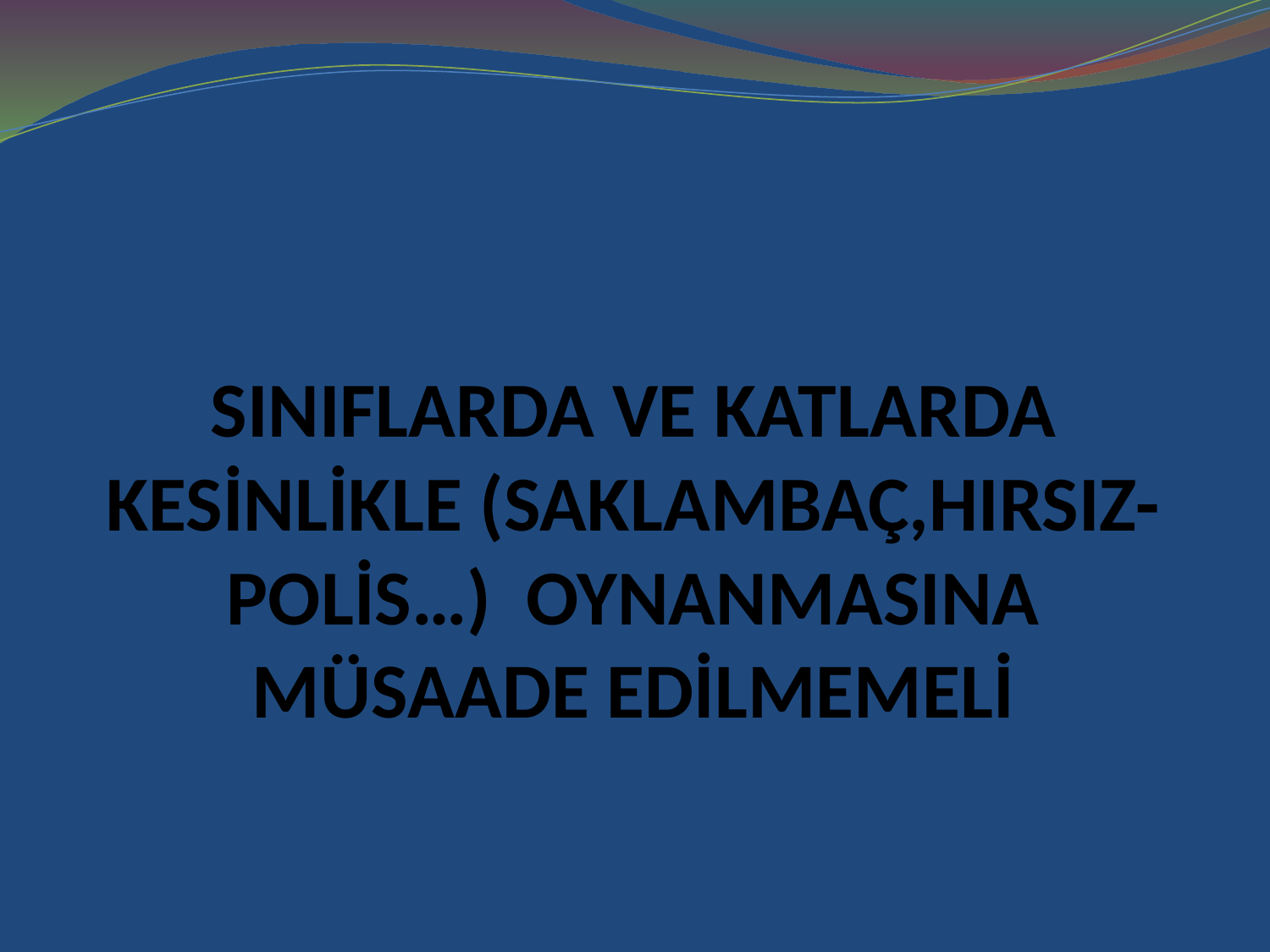

# SINIFLARDA VE KATLARDA KESİNLİKLE (SAKLAMBAÇ,HIRSIZ-POLİS…)  OYNANMASINA MÜSAADE EDİLMEMELİ